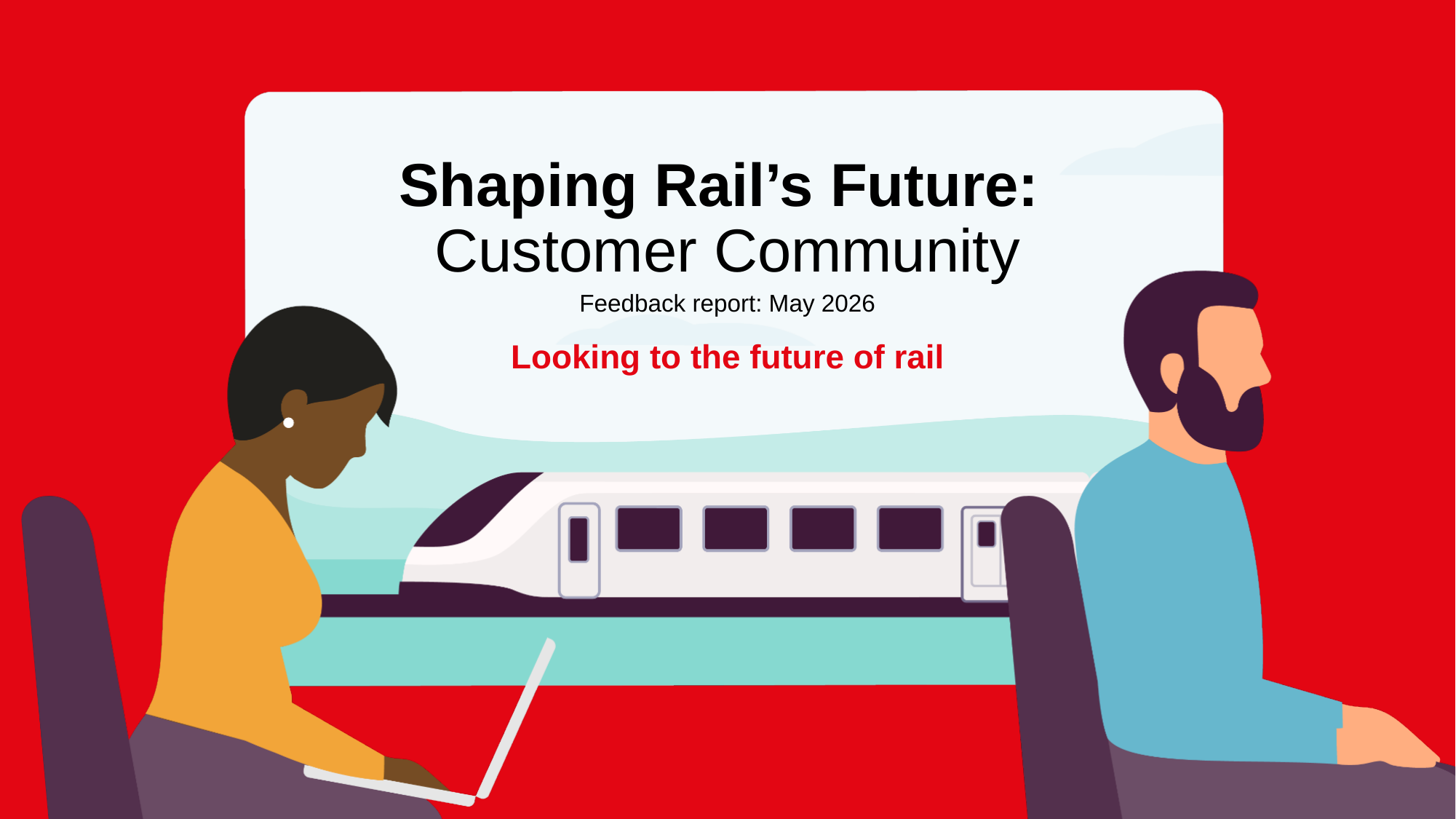

# Shaping Rail’s Future: Customer Community
Feedback report: May 2026

Looking to the future of rail